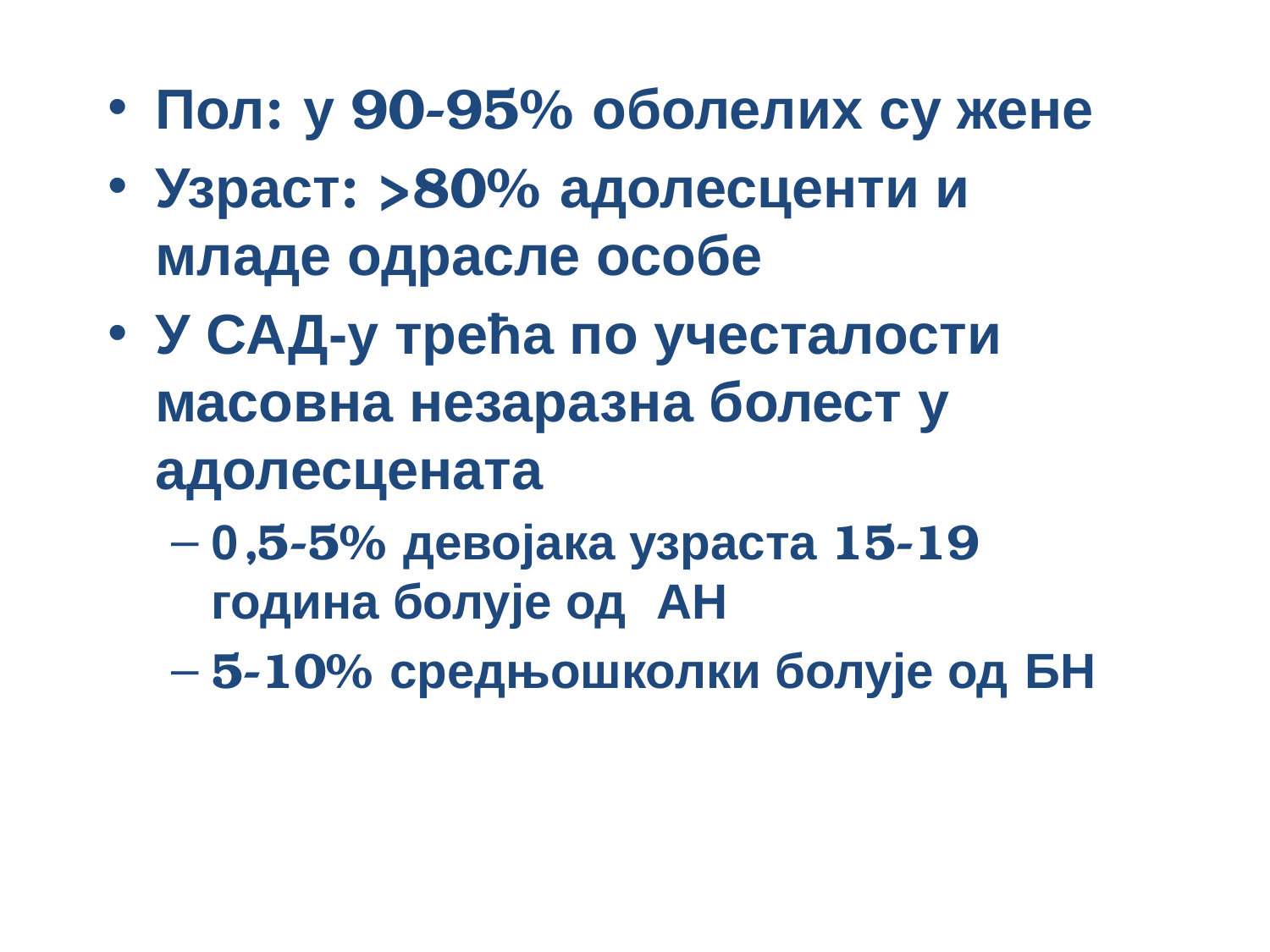

Пол: у 90-95% оболелих су жене
Узраст: >80% адолесценти и младе одрасле особе
У САД-у трећа по учесталости масовна незаразна болест у адолесцената
0,5-5% девојака узраста 15-19 година болује од  АН
5-10% средњошколки болује од БН